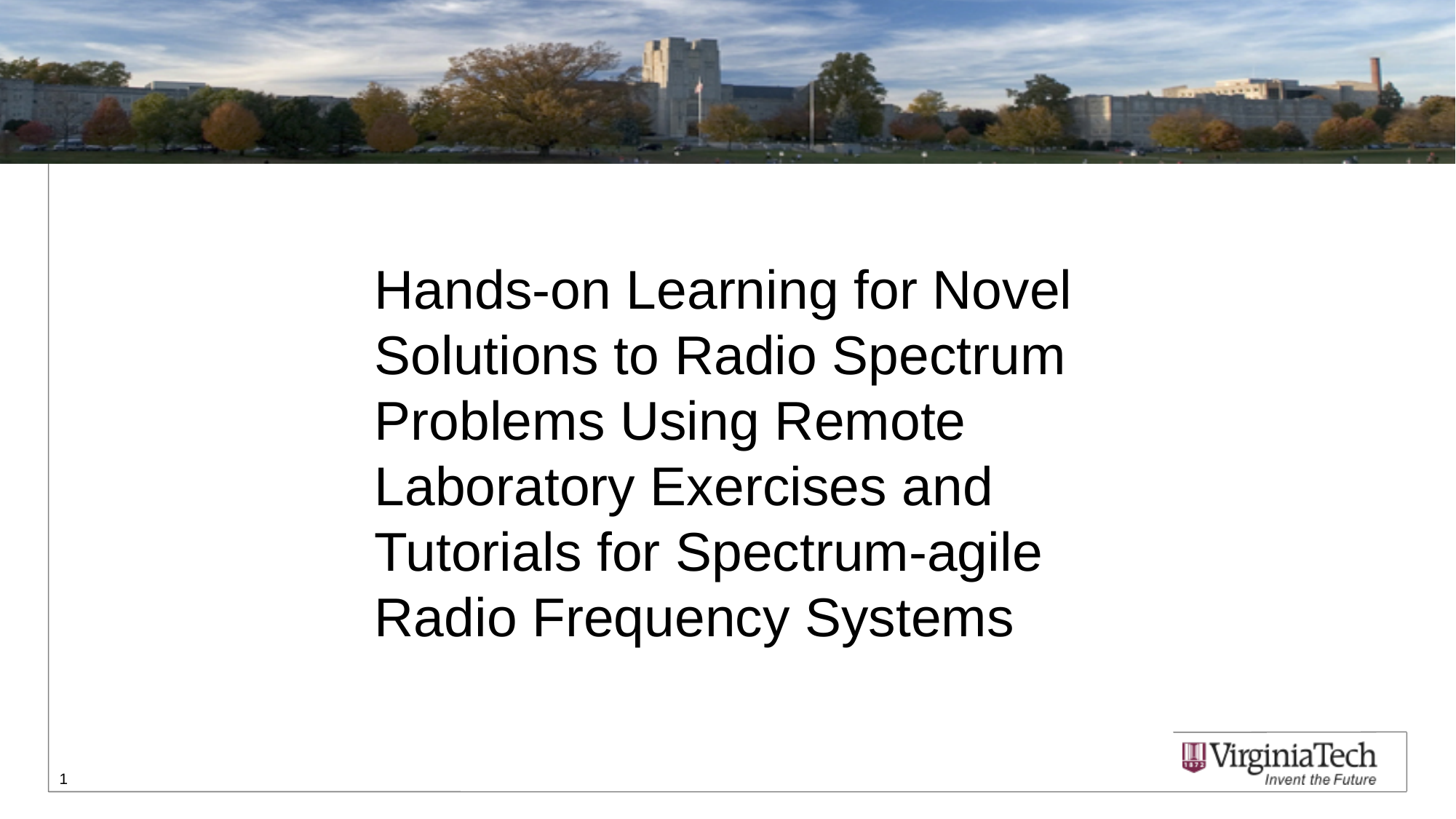

#
Hands-on Learning for Novel Solutions to Radio Spectrum Problems Using Remote Laboratory Exercises and Tutorials for Spectrum-agile Radio Frequency Systems
1